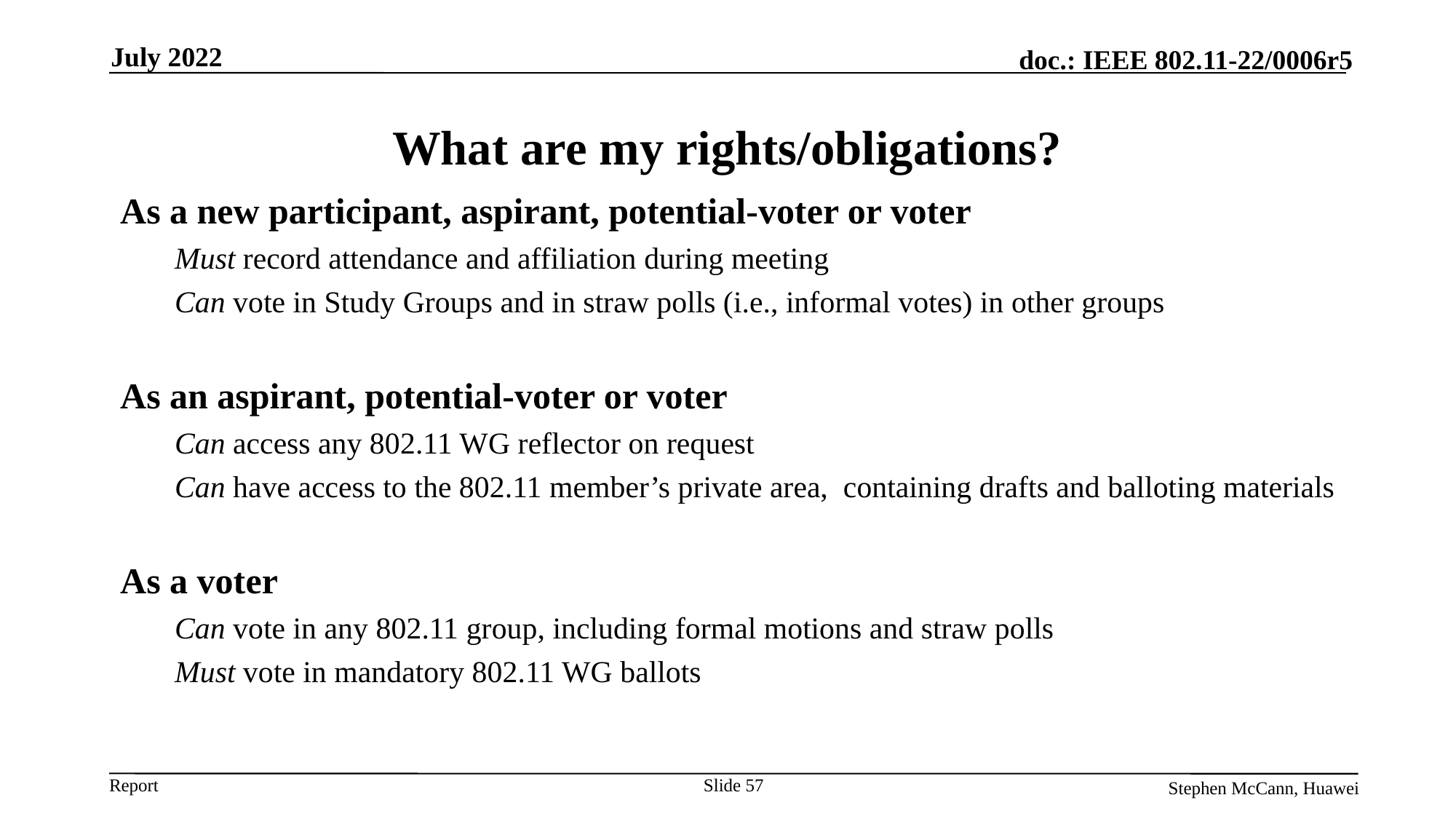

July 2022
# What are my rights/obligations?
As a new participant, aspirant, potential-voter or voter
Must record attendance and affiliation during meeting
Can vote in Study Groups and in straw polls (i.e., informal votes) in other groups

As an aspirant, potential-voter or voter
Can access any 802.11 WG reflector on request
Can have access to the 802.11 member’s private area,  containing drafts and balloting materials

As a voter
Can vote in any 802.11 group, including formal motions and straw polls
Must vote in mandatory 802.11 WG ballots
Slide 57
Stephen McCann, Huawei